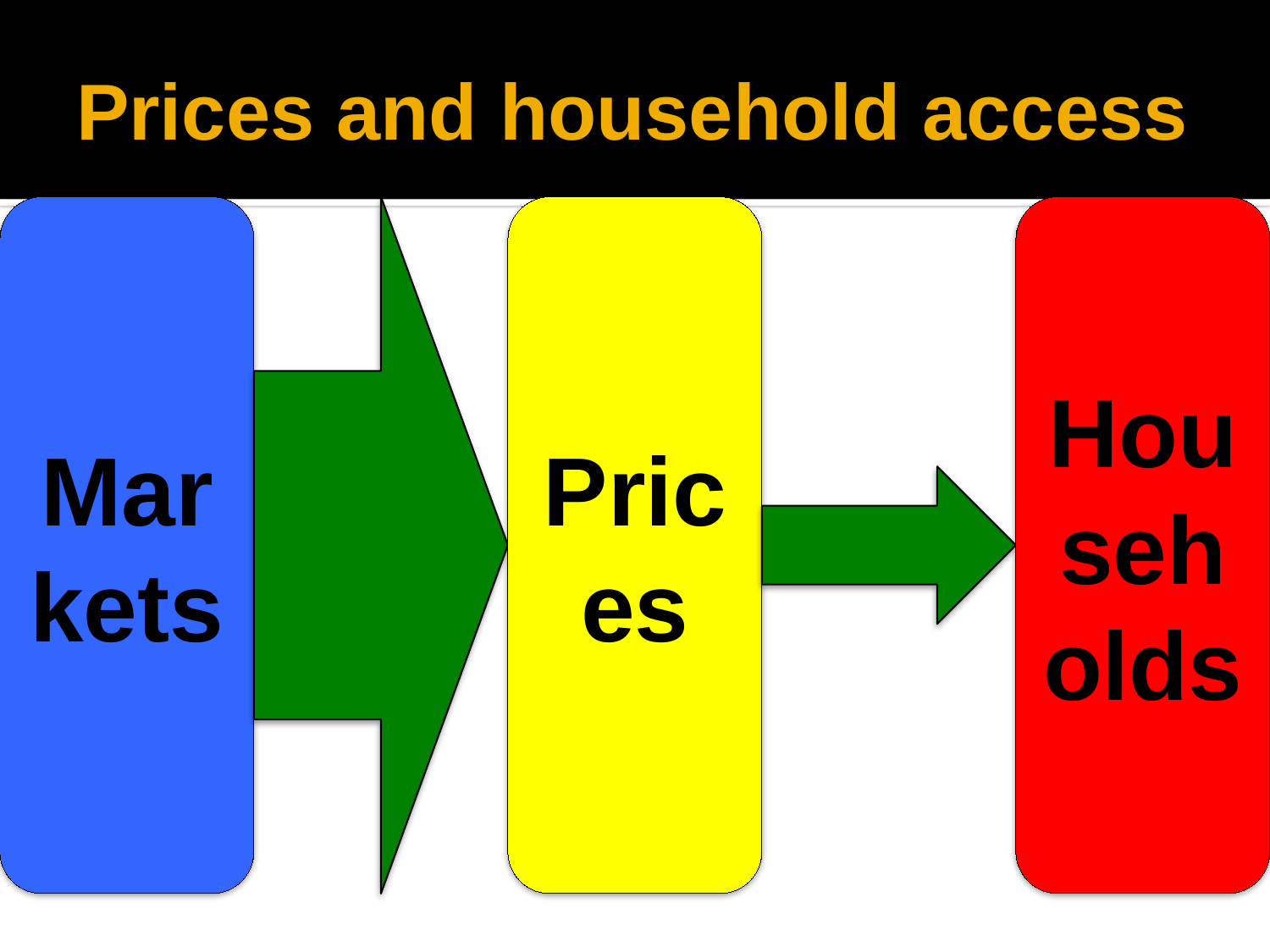

# Prices and household access
Markets
Prices
Households